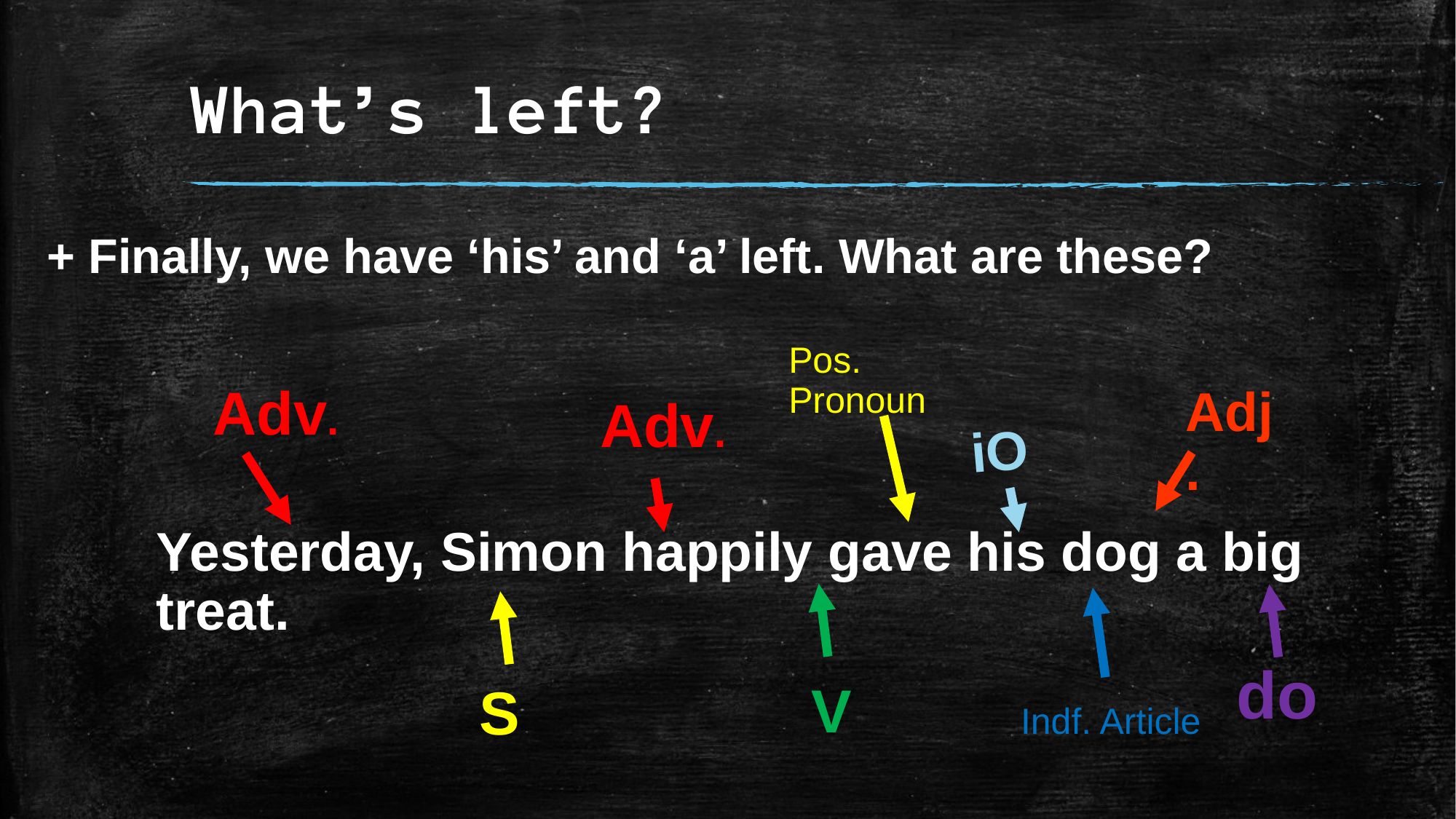

# What’s left?
+ Finally, we have ‘his’ and ‘a’ left. What are these?
Pos. Pronoun
Adv.
Adj.
Adv.
iO
Yesterday, Simon happily gave his dog a big treat.

do
V
S
Indf. Article